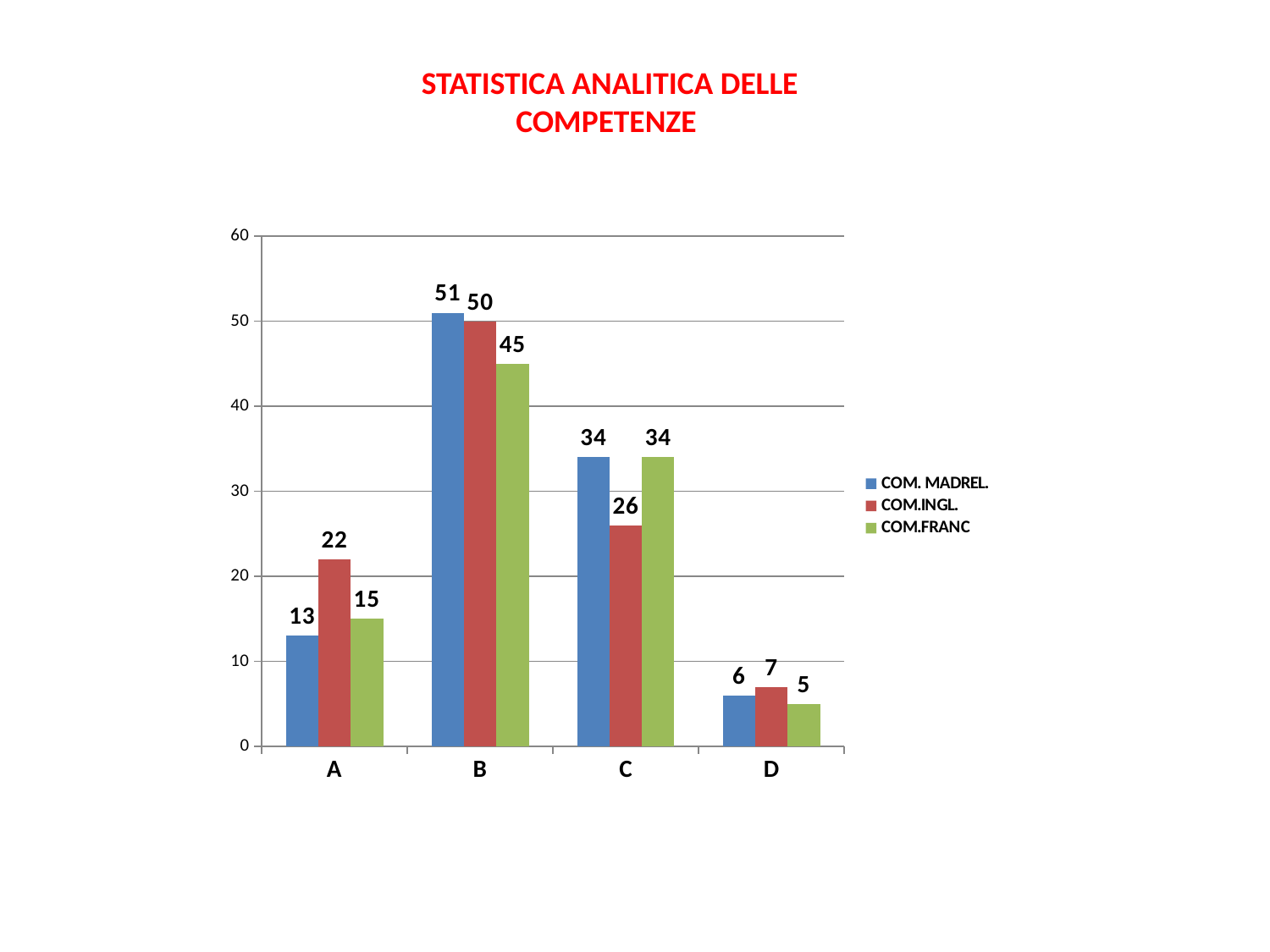

STATISTICA ANALITICA DELLE COMPETENZE

### Chart

| Category | COM. MADREL. | COM.INGL. | COM.FRANC |
|---|---|---|---|
| A | 13.0 | 22.0 | 15.0 |
| B | 51.0 | 50.0 | 45.0 |
| C | 34.0 | 26.0 | 34.0 |
| D | 6.0 | 7.0 | 5.0 |